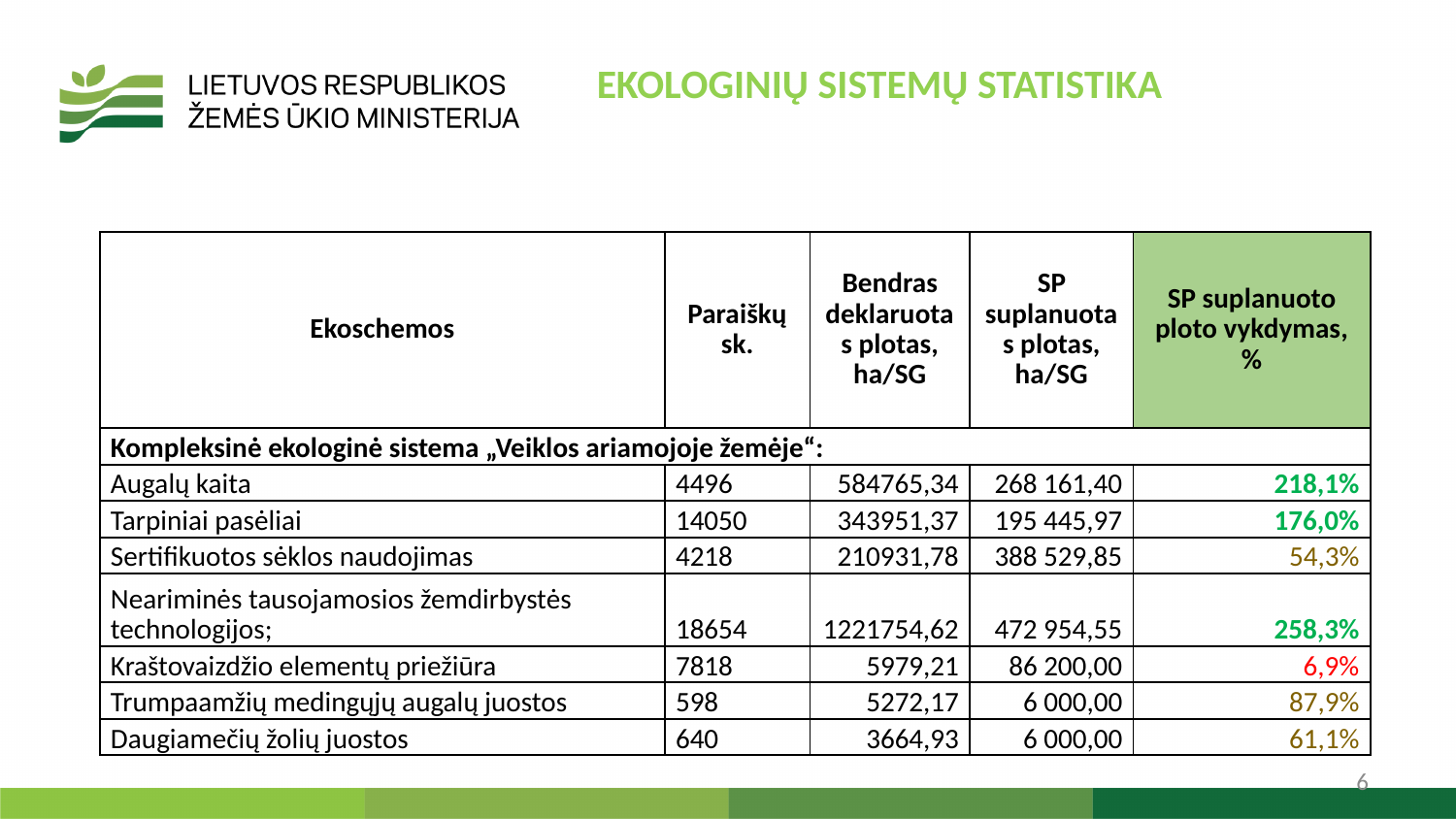

EKOLOGINIŲ SISTEMŲ STATISTIKA
| Ekoschemos | Paraiškų sk. | Bendras deklaruotas plotas, ha/SG | SP suplanuotas plotas, ha/SG | SP suplanuoto ploto vykdymas, % |
| --- | --- | --- | --- | --- |
| Kompleksinė ekologinė sistema „Veiklos ariamojoje žemėje“: |  |  |  |  |
| Augalų kaita | 4496 | 584765,34 | 268 161,40 | 218,1% |
| Tarpiniai pasėliai | 14050 | 343951,37 | 195 445,97 | 176,0% |
| Sertifikuotos sėklos naudojimas | 4218 | 210931,78 | 388 529,85 | 54,3% |
| Neariminės tausojamosios žemdirbystės technologijos; | 18654 | 1221754,62 | 472 954,55 | 258,3% |
| Kraštovaizdžio elementų priežiūra | 7818 | 5979,21 | 86 200,00 | 6,9% |
| Trumpaamžių medingųjų augalų juostos | 598 | 5272,17 | 6 000,00 | 87,9% |
| Daugiamečių žolių juostos | 640 | 3664,93 | 6 000,00 | 61,1% |
6